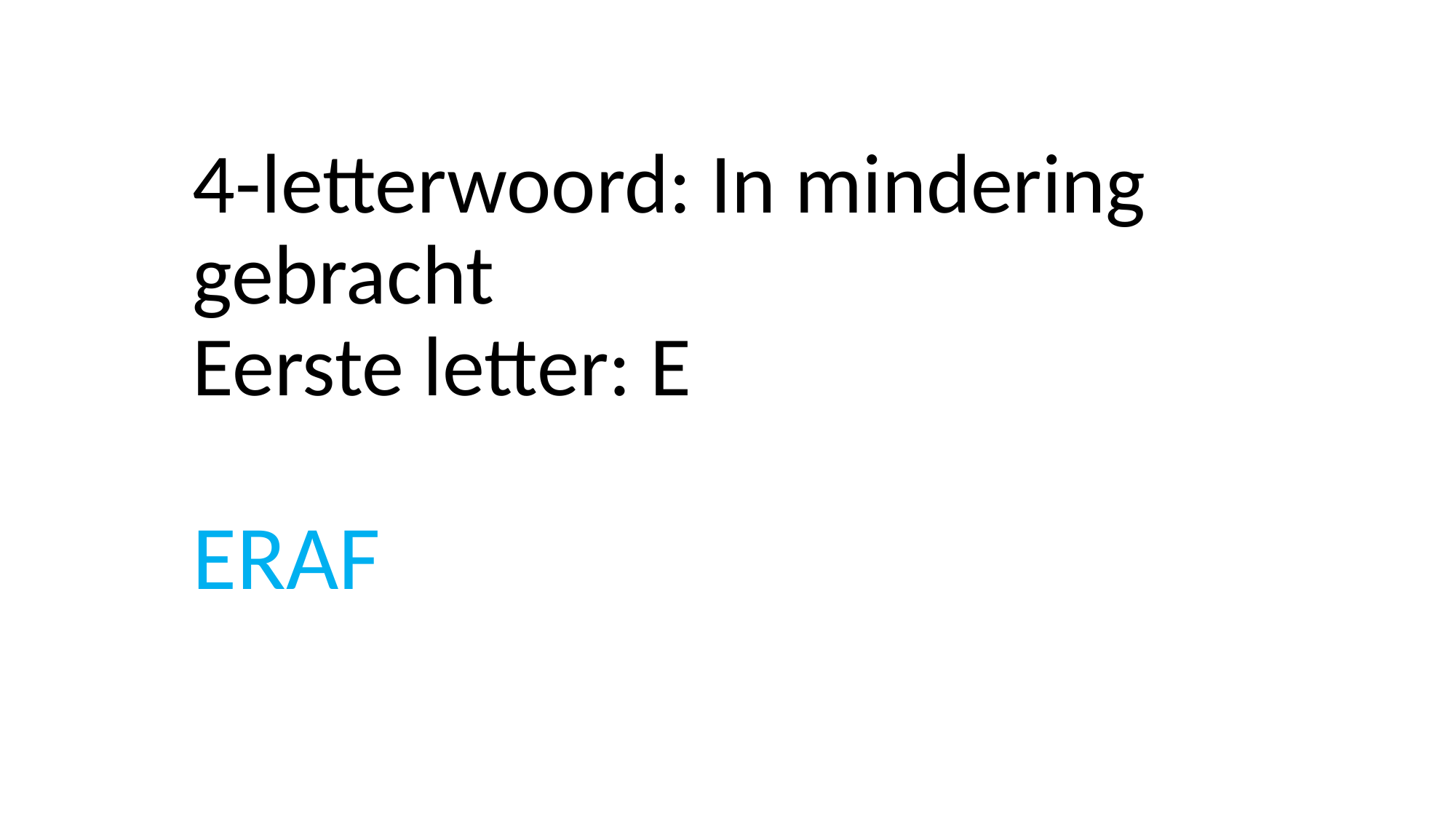

# 4-letterwoord: In mindering gebracht Eerste letter: E
ERAF